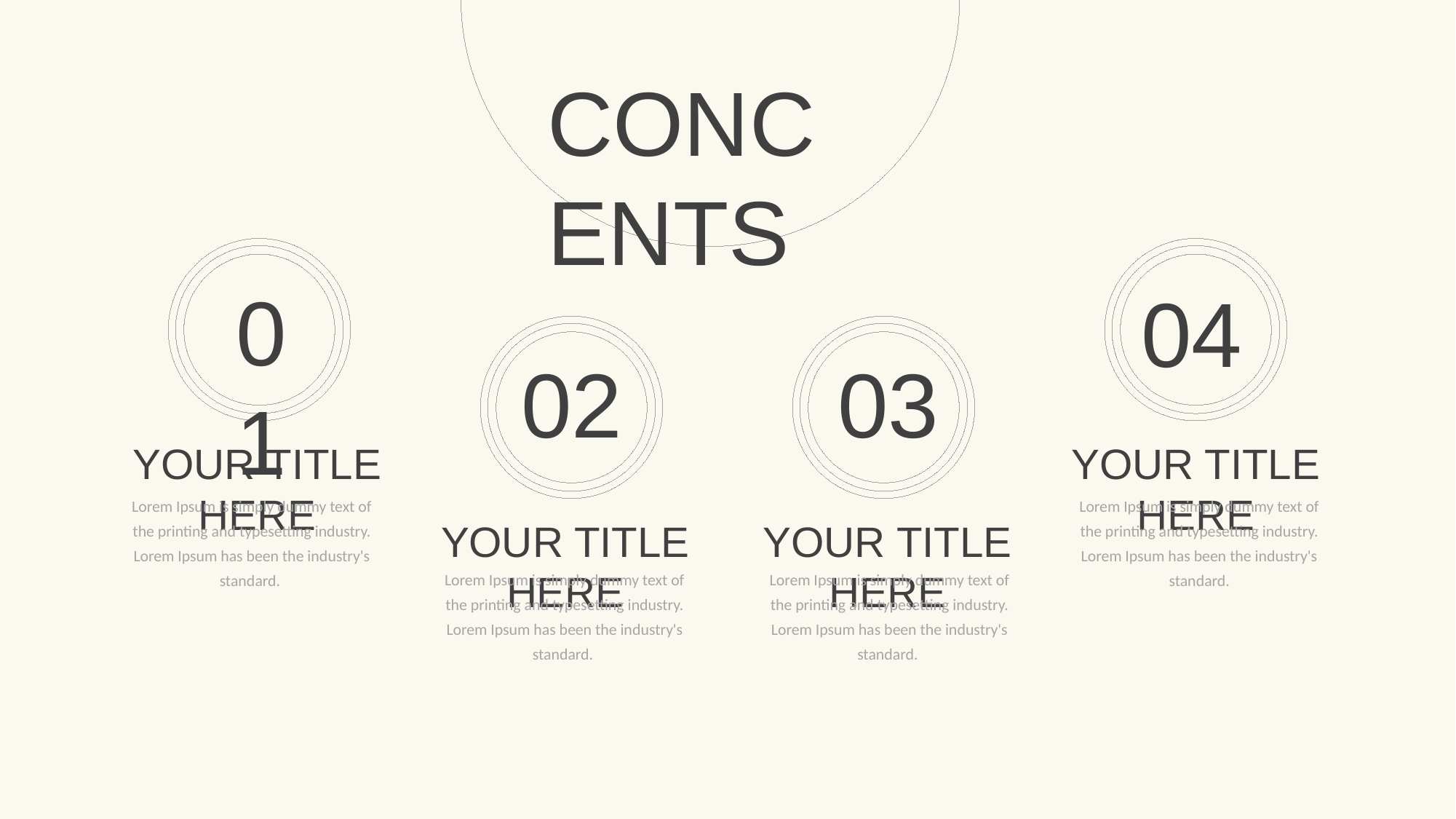

CONCENTS

01
04

02
03
YOUR TITLE HERE
YOUR TITLE HERE
Lorem Ipsum is simply dummy text of the printing and typesetting industry. Lorem Ipsum has been the industry's standard.
Lorem Ipsum is simply dummy text of the printing and typesetting industry. Lorem Ipsum has been the industry's standard.
YOUR TITLE HERE
YOUR TITLE HERE
Lorem Ipsum is simply dummy text of the printing and typesetting industry. Lorem Ipsum has been the industry's standard.
Lorem Ipsum is simply dummy text of the printing and typesetting industry. Lorem Ipsum has been the industry's standard.